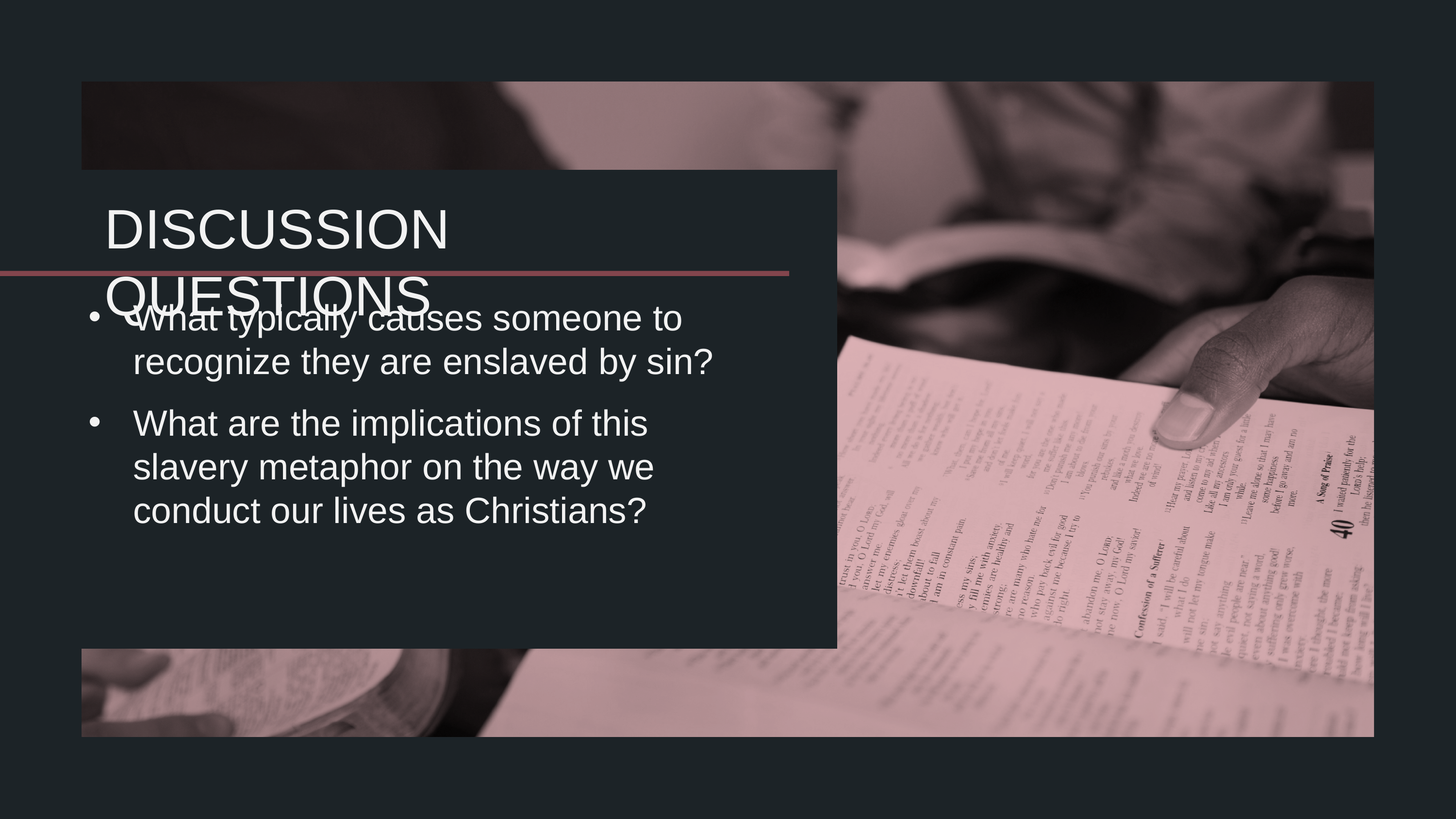

What typically causes someone to recognize they are enslaved by sin?
What are the implications of this slavery metaphor on the way we conduct our lives as Christians?